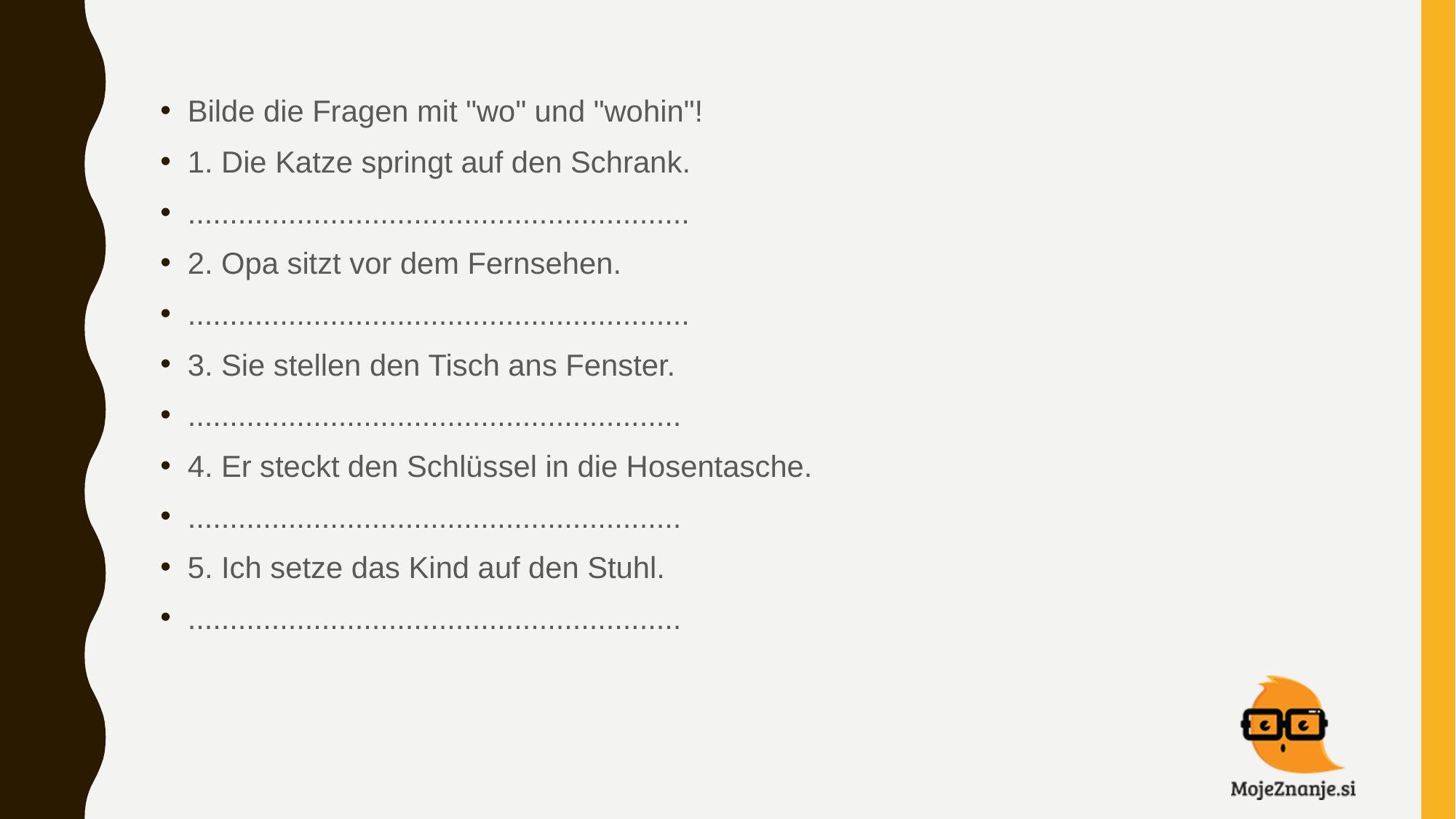

Bilde die Fragen mit "wo" und "wohin"!
1. Die Katze springt auf den Schrank.
............................................................
2. Opa sitzt vor dem Fernsehen.
............................................................
3. Sie stellen den Tisch ans Fenster.
...........................................................
4. Er steckt den Schlüssel in die Hosentasche.
...........................................................
5. Ich setze das Kind auf den Stuhl.
...........................................................